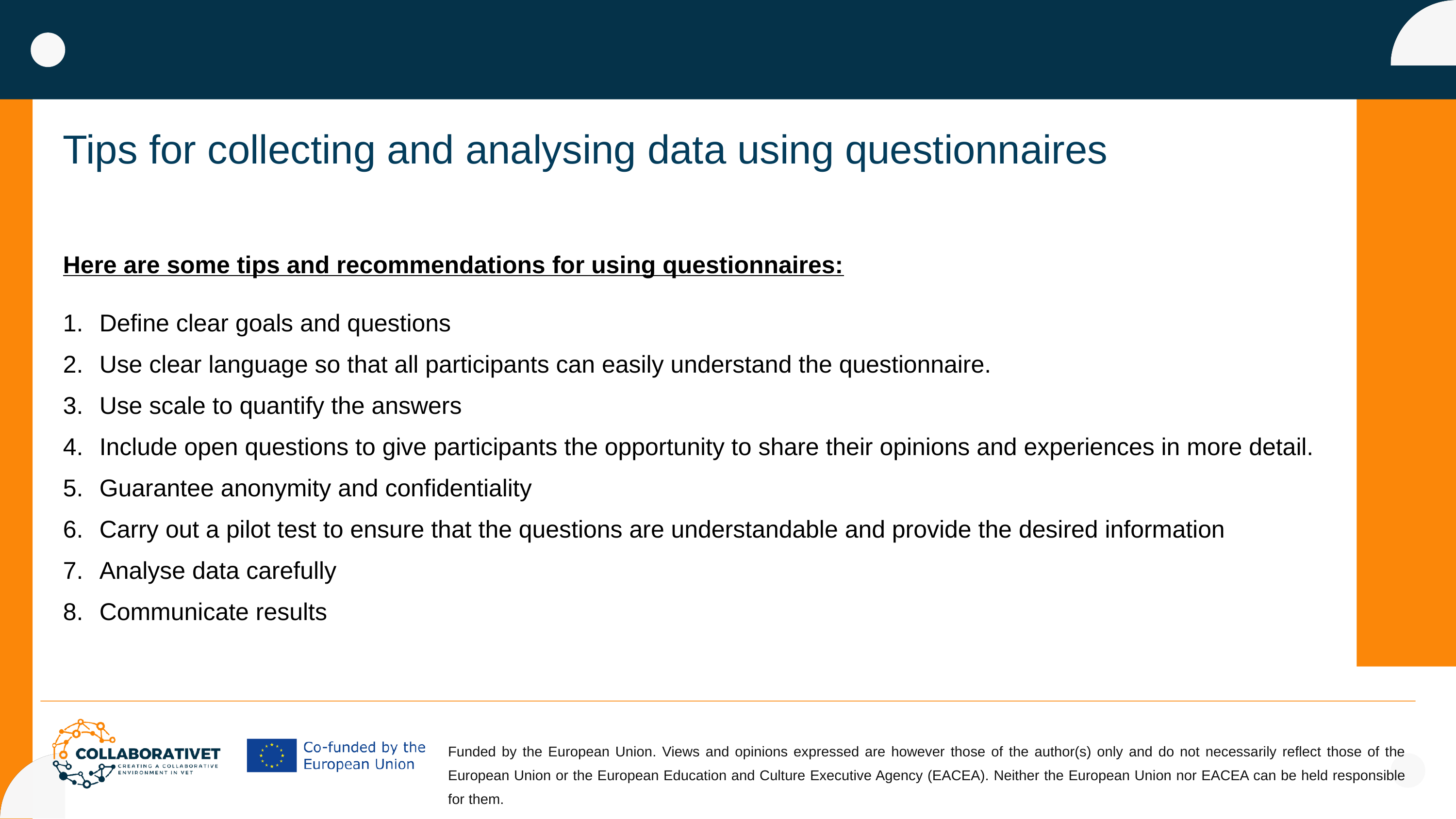

Tips for collecting and analysing data using questionnaires
Here are some tips and recommendations for using questionnaires:

Define clear goals and questions

Use clear language so that all participants can easily understand the questionnaire.

Use scale to quantify the answers

Include open questions to give participants the opportunity to share their opinions and experiences in more detail.

Guarantee anonymity and confidentiality

Carry out a pilot test to ensure that the questions are understandable and provide the desired information

Analyse data carefully

Communicate results

Funded by the European Union. Views and opinions expressed are however those of the author(s) only and do not necessarily reflect those of the European Union or the European Education and Culture Executive Agency (EACEA). Neither the European Union nor EACEA can be held responsible for them.